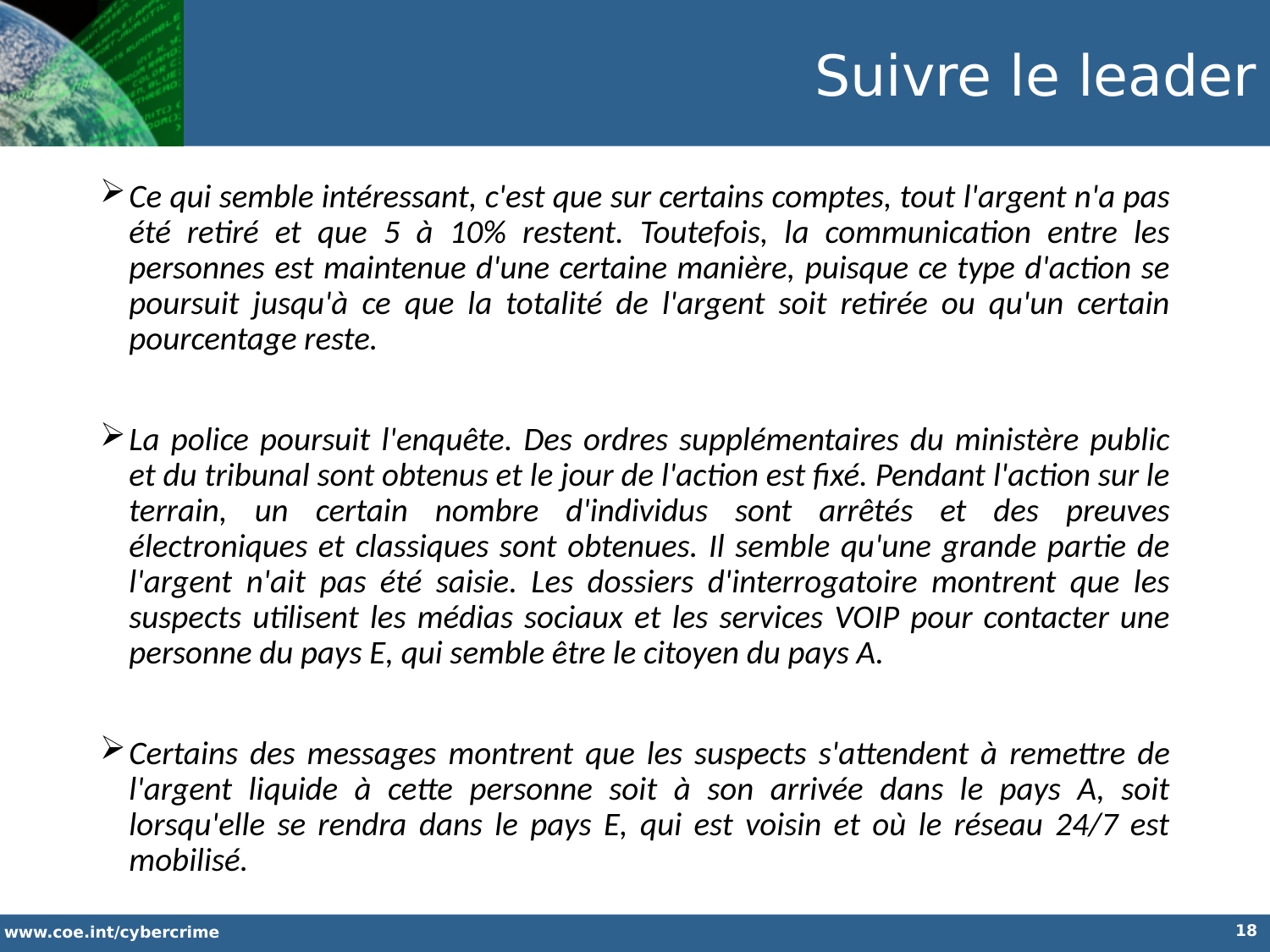

Suivre le leader
Ce qui semble intéressant, c'est que sur certains comptes, tout l'argent n'a pas été retiré et que 5 à 10% restent. Toutefois, la communication entre les personnes est maintenue d'une certaine manière, puisque ce type d'action se poursuit jusqu'à ce que la totalité de l'argent soit retirée ou qu'un certain pourcentage reste.

La police poursuit l'enquête. Des ordres supplémentaires du ministère public et du tribunal sont obtenus et le jour de l'action est fixé. Pendant l'action sur le terrain, un certain nombre d'individus sont arrêtés et des preuves électroniques et classiques sont obtenues. Il semble qu'une grande partie de l'argent n'ait pas été saisie. Les dossiers d'interrogatoire montrent que les suspects utilisent les médias sociaux et les services VOIP pour contacter une personne du pays E, qui semble être le citoyen du pays A.

Certains des messages montrent que les suspects s'attendent à remettre de l'argent liquide à cette personne soit à son arrivée dans le pays A, soit lorsqu'elle se rendra dans le pays E, qui est voisin et où le réseau 24/7 est mobilisé.
18